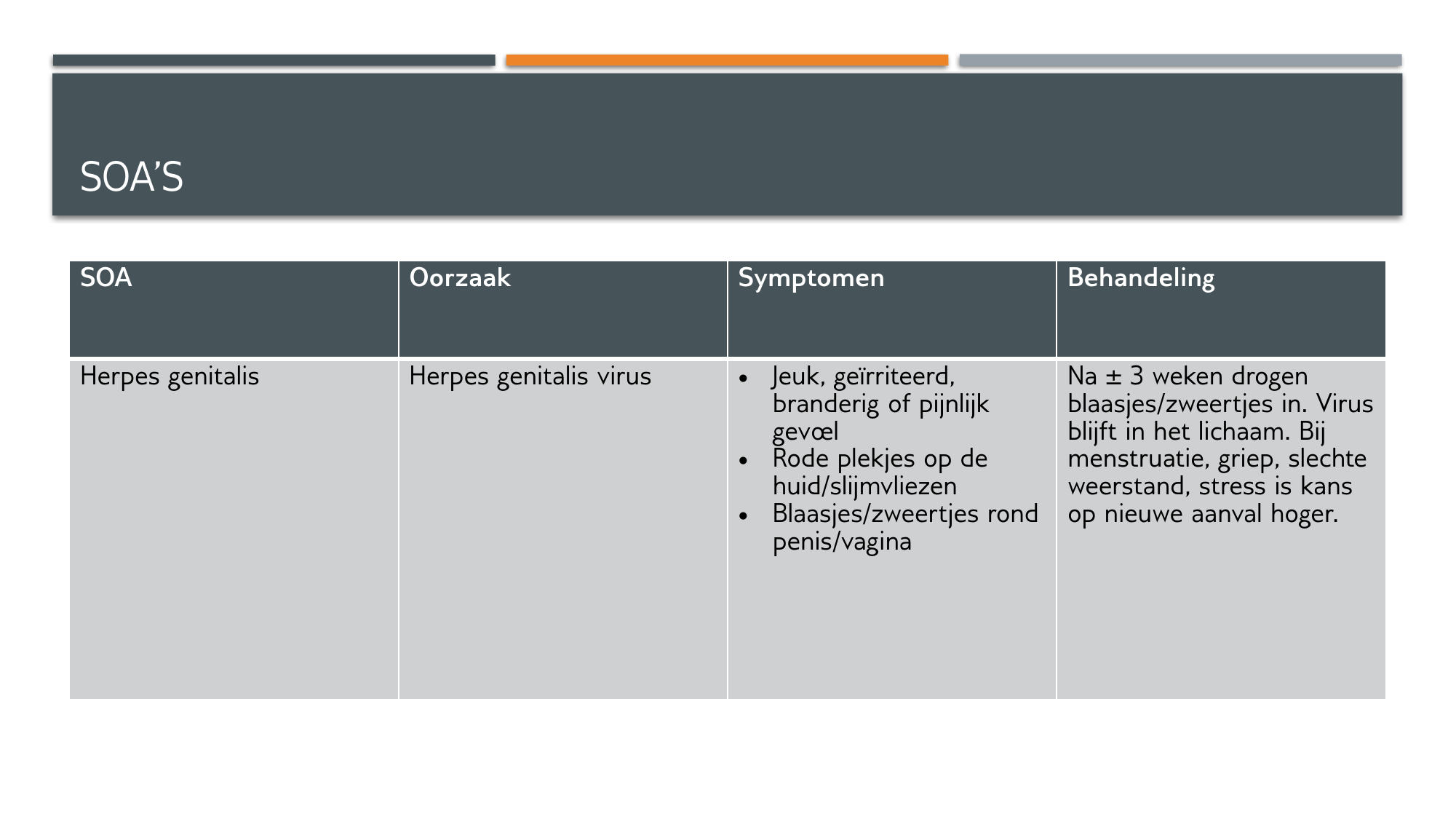

# Soa’s

| SOA | Oorzaak | Symptomen | Behandeling |
| --- | --- | --- | --- |
| Herpes genitalis | Herpes genitalis virus | Jeuk, geïrriteerd, branderig of pijnlijk gevoel Rode plekjes op de huid/slijmvliezen Blaasjes/zweertjes rond penis/vagina | Na ± 3 weken drogen blaasjes/zweertjes in. Virus blijft in het lichaam. Bij menstruatie, griep, slechte weerstand, stress is kans op nieuwe aanval hoger. |